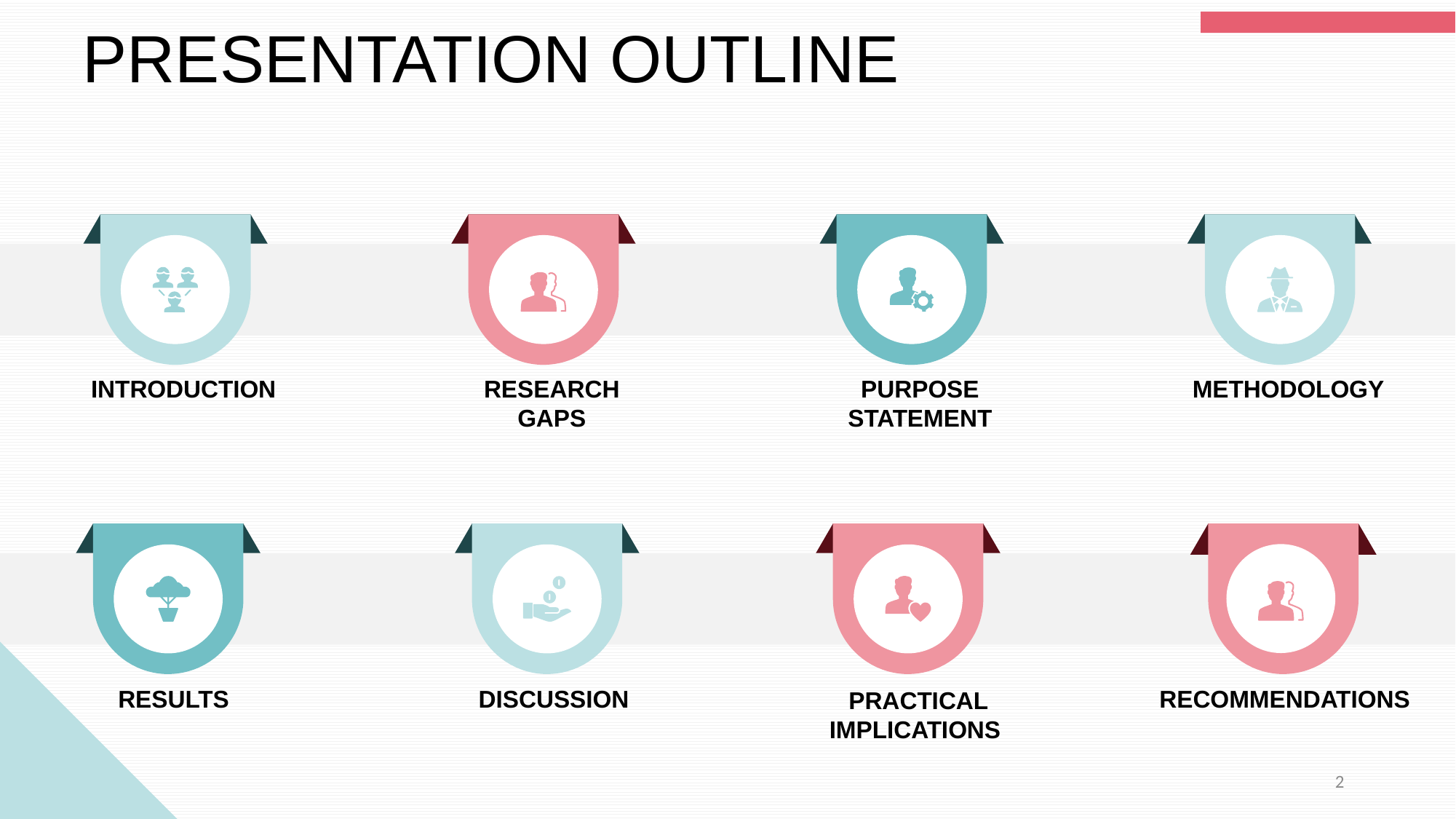

PRESENTATION OUTLINE

INTRODUCTION
RESEARCH GAPS
PURPOSE STATEMENT
METHODOLOGY

RECOMMENDATIONS
RESULTS
DISCUSSION
PRACTICAL IMPLICATIONS
2